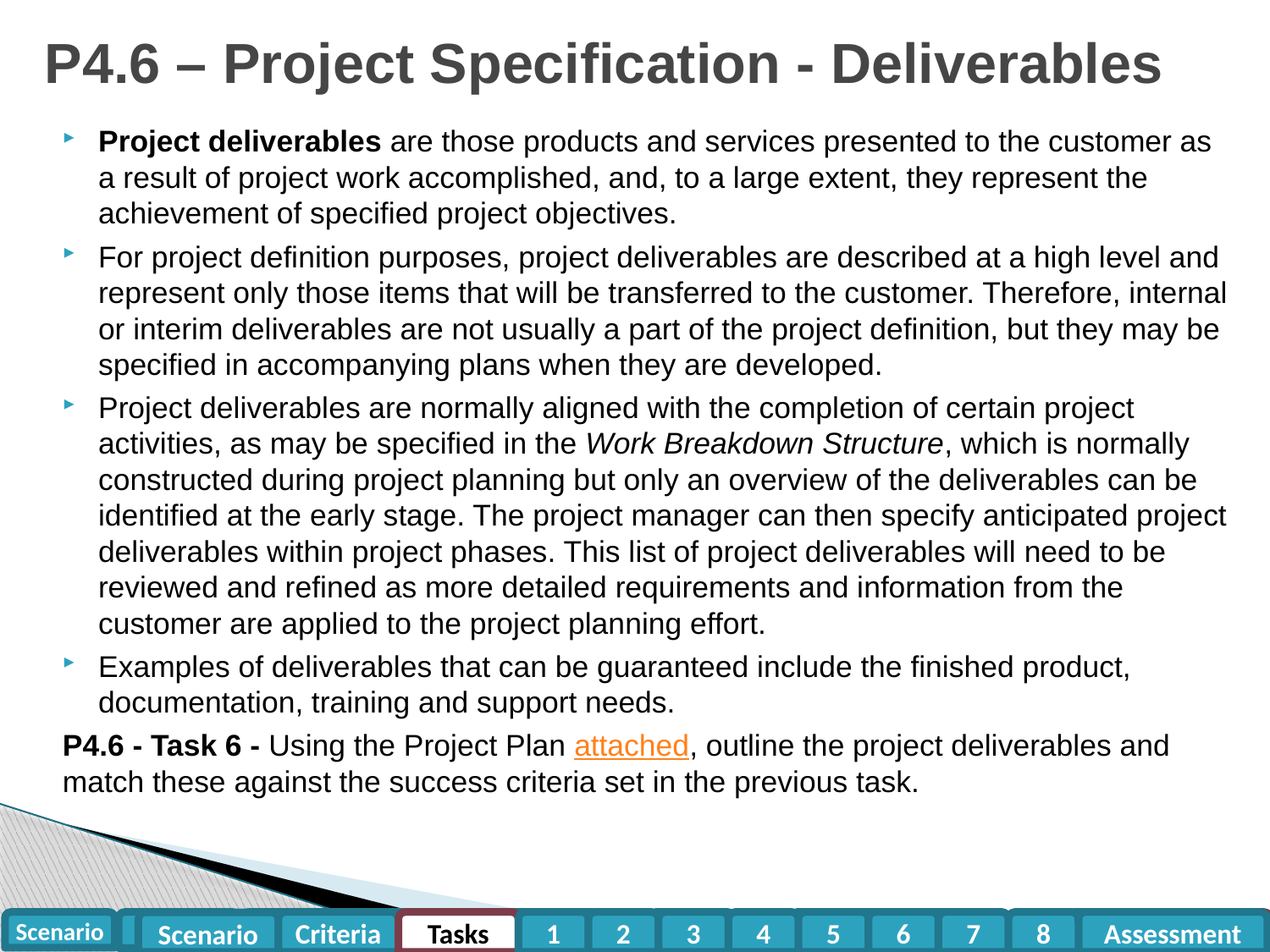

# P4.6 – Project Specification - Deliverables
Project deliverables are those products and services presented to the customer as a result of project work accomplished, and, to a large extent, they represent the achievement of specified project objectives.
For project definition purposes, project deliverables are described at a high level and represent only those items that will be transferred to the customer. Therefore, internal or interim deliverables are not usually a part of the project definition, but they may be specified in accompanying plans when they are developed.
Project deliverables are normally aligned with the completion of certain project activities, as may be specified in the Work Breakdown Structure, which is normally constructed during project planning but only an overview of the deliverables can be identified at the early stage. The project manager can then specify anticipated project deliverables within project phases. This list of project deliverables will need to be reviewed and refined as more detailed requirements and information from the customer are applied to the project planning effort.
Examples of deliverables that can be guaranteed include the finished product, documentation, training and support needs.
P4.6 - Task 6 - Using the Project Plan attached, outline the project deliverables and match these against the success criteria set in the previous task.
Criteria
Tasks
1
2
3
4
5
6
7
8
Assessment
Scenario